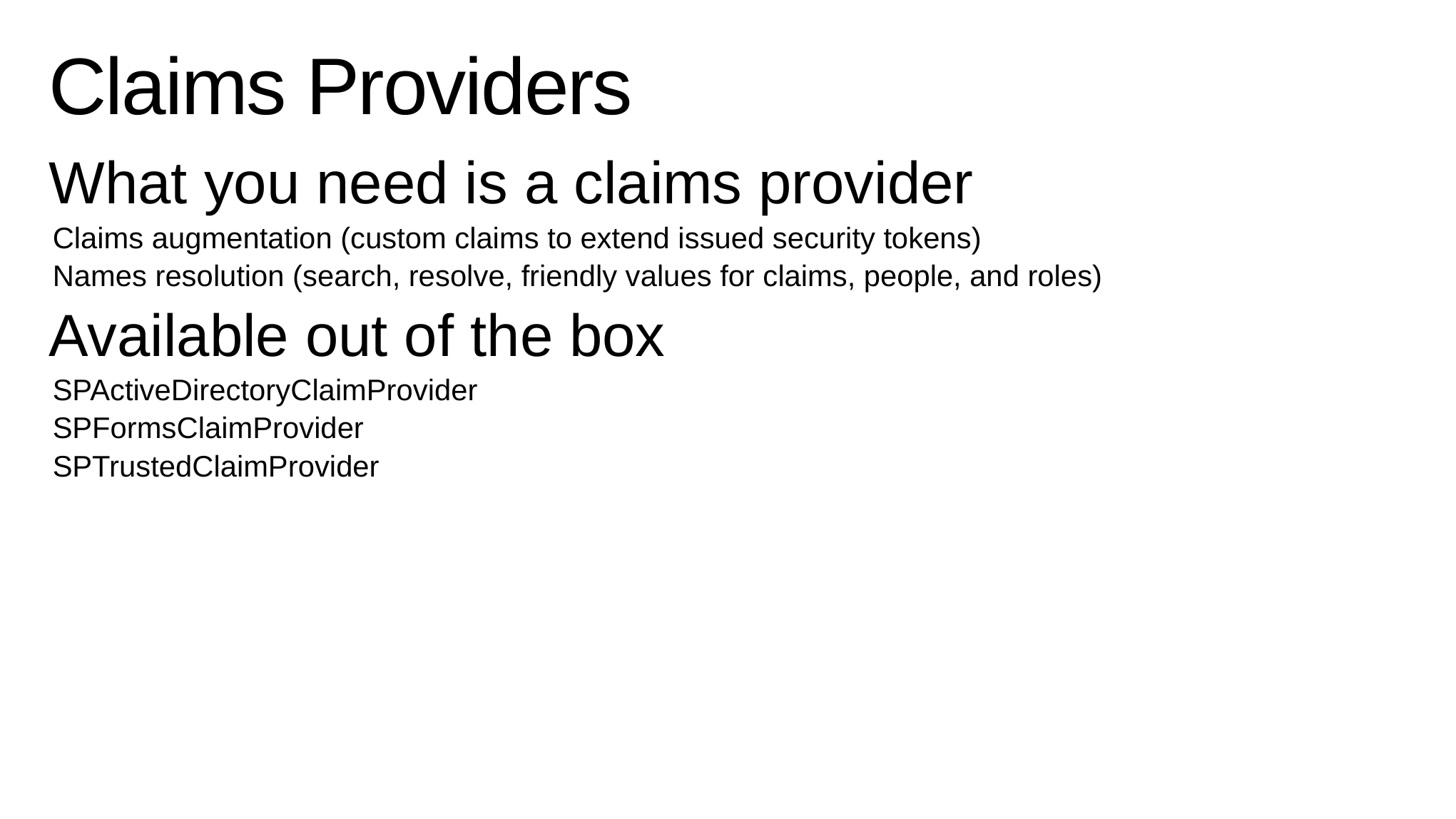

# Claims Providers
What you need is a claims provider
Claims augmentation (custom claims to extend issued security tokens)
Names resolution (search, resolve, friendly values for claims, people, and roles)
Available out of the box
SPActiveDirectoryClaimProvider
SPFormsClaimProvider
SPTrustedClaimProvider